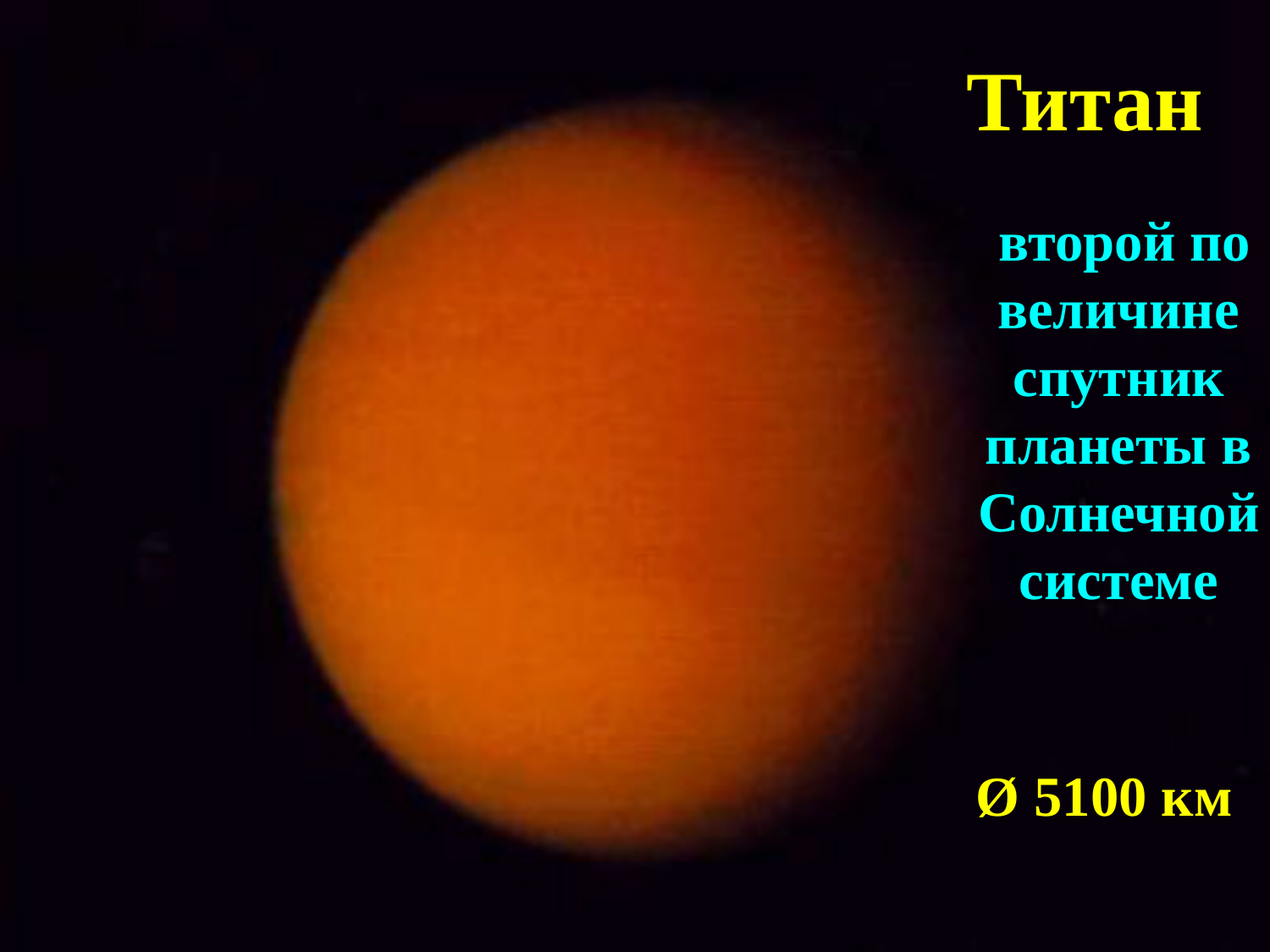

Титан
 второй по величине спутник планеты в Солнечной системе
Ø 5100 км